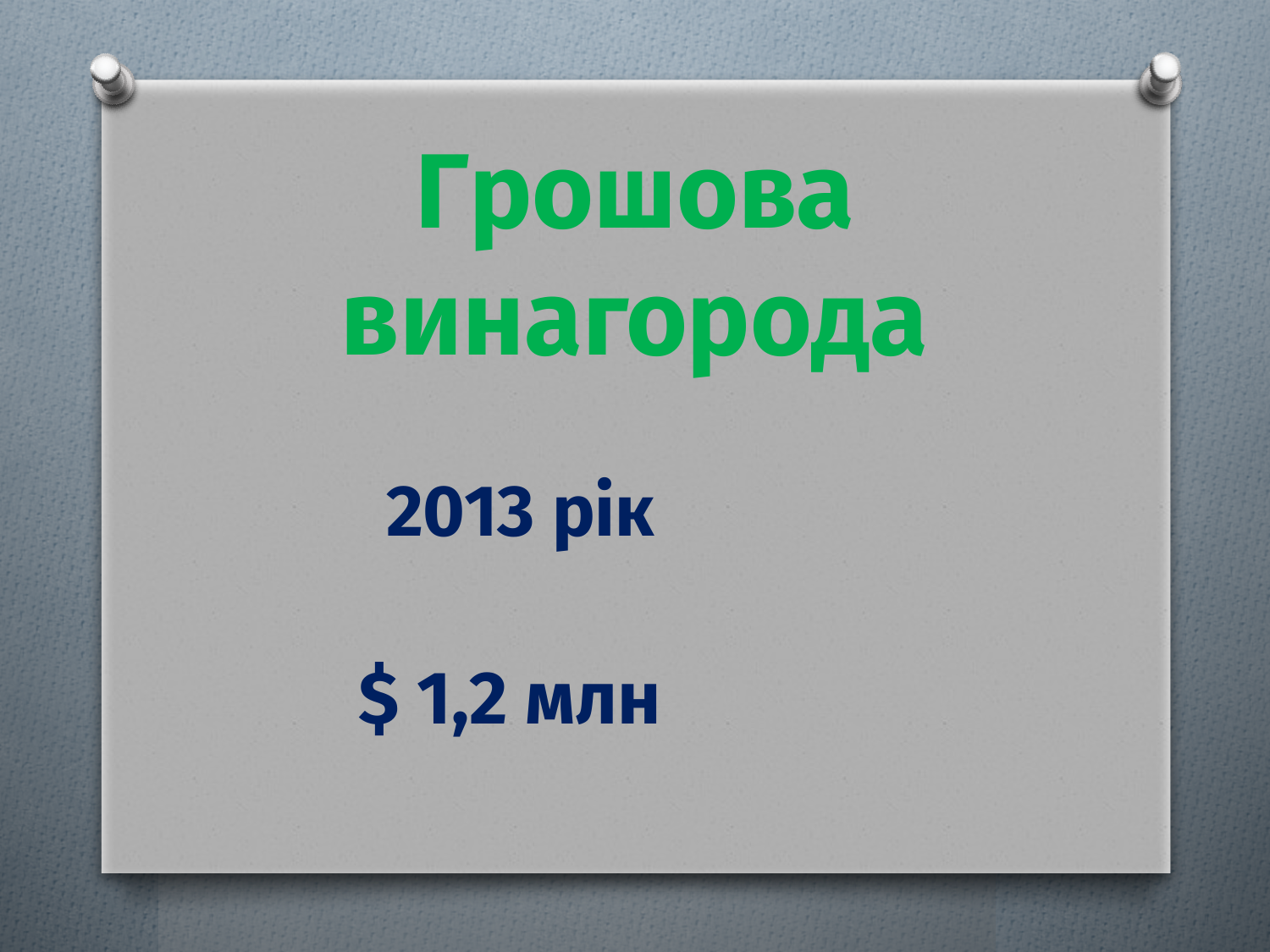

Грошова винагорода

          2013 рік

          $ 1,2 млн